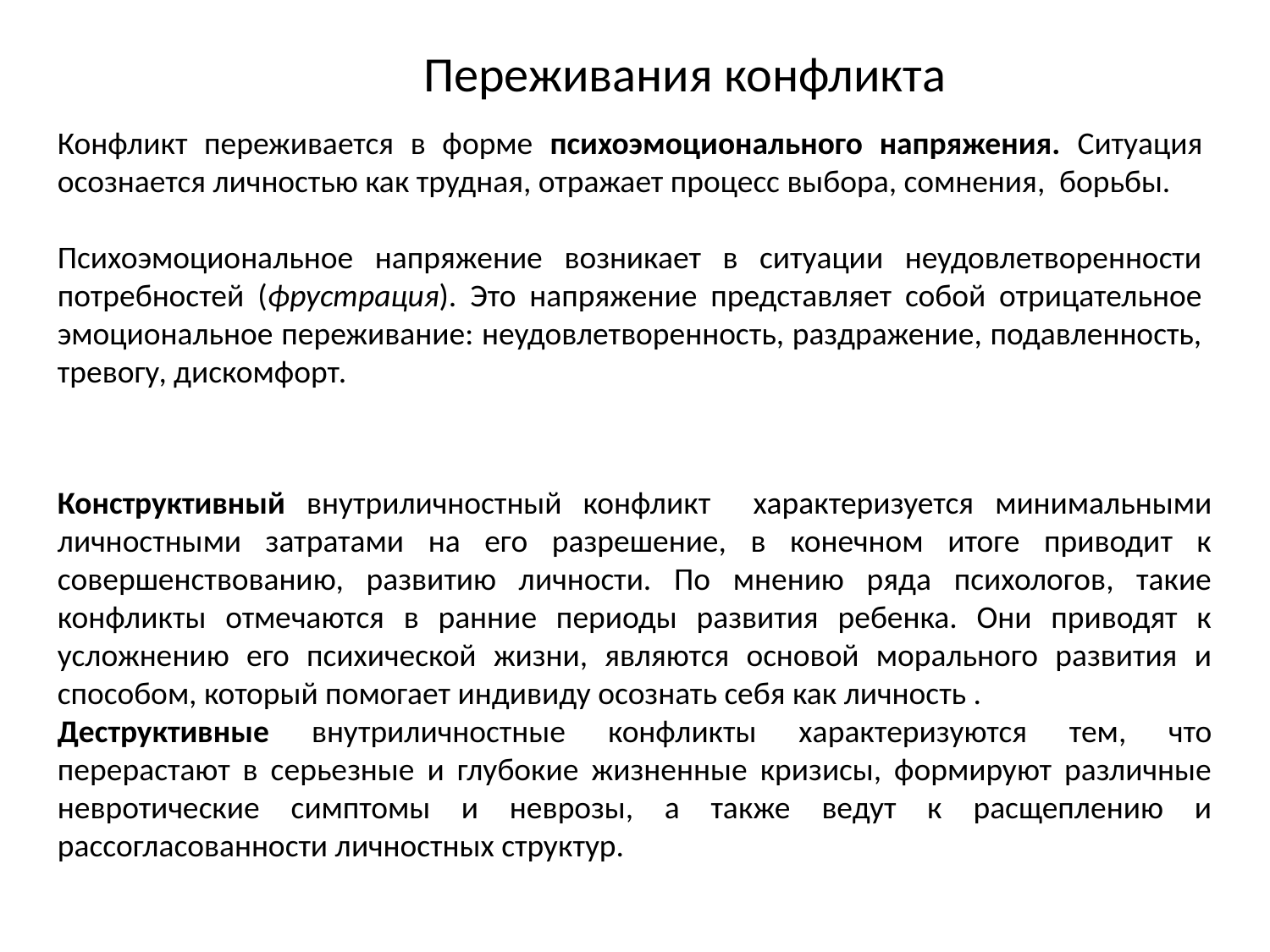

Переживания конфликта
Конфликт переживается в форме психоэмоционального напряжения. Ситуация осознается личностью как трудная, отражает процесс выбора, сомнения,  борьбы.

Психоэмоциональное напряжение возникает в ситуации неудовлетворенности потребностей (фрустрация). Это напряжение представляет собой отрицательное эмоциональное переживание: неудовлетворенность, раздражение, подавленность, тревогу, дискомфорт.
Конструктивный внутриличностный конфликт  характеризуется минимальными личностными затратами на его разрешение, в конечном итоге приводит к совершенствованию, развитию личности. По мнению ряда психологов, такие конфликты отмечаются в ранние периоды развития ребенка. Они приводят к усложнению его психической жизни, являются основой морального развития и способом, который помогает индивиду осознать себя как личность .
Деструктивные внутриличностные конфликты характеризуются тем, что перерастают в серьезные и глубокие жизненные кризисы, формируют различные невротические симптомы и неврозы, а также ведут к расщеплению и рассогласованности личностных структур.